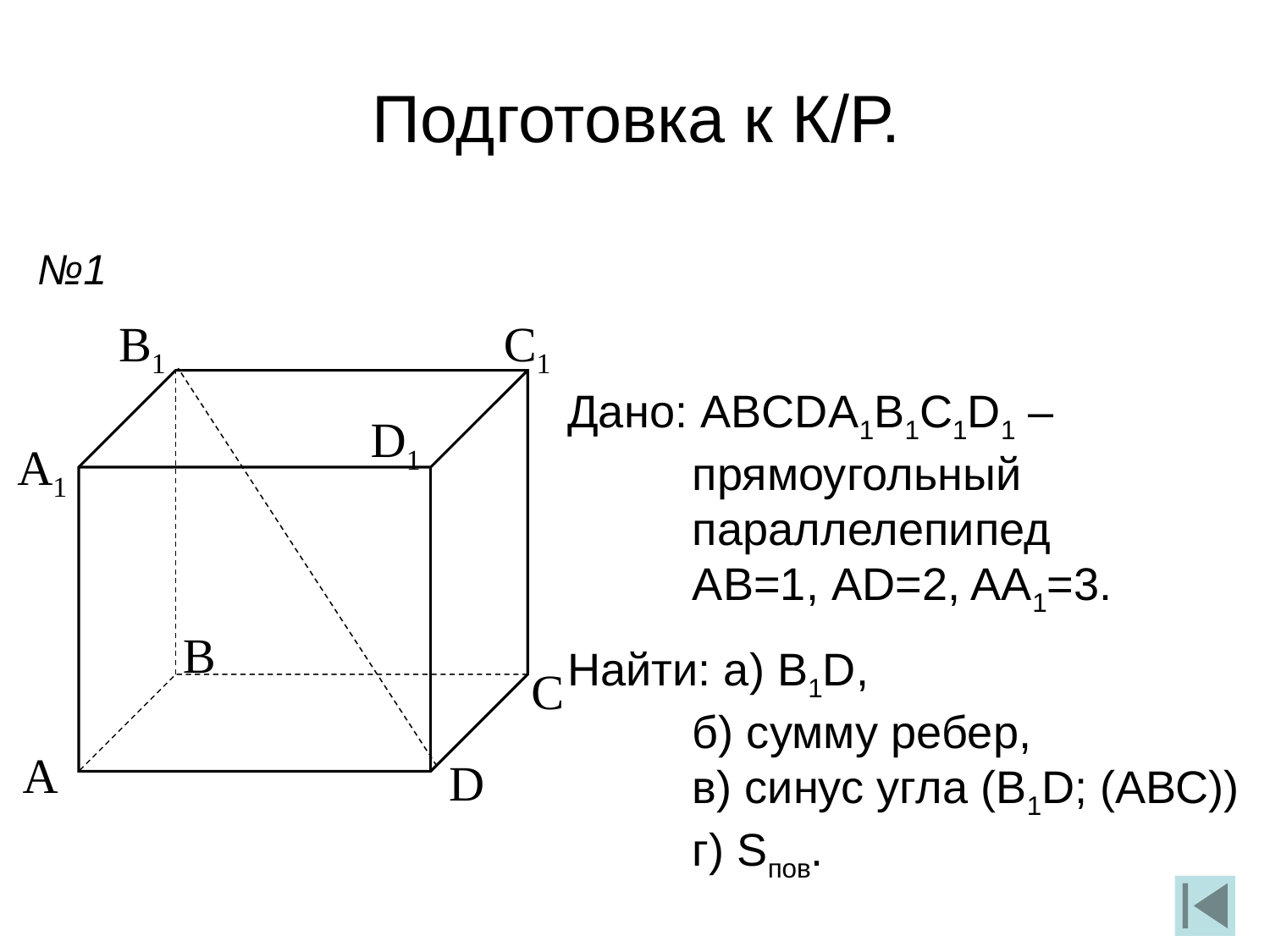

Подготовка к К/Р.
№1
B1
C1

D1
А1
В
С
А
D

Дано: ABCDA1B1C1D1 – прямоугольный параллелепипед
АВ=1, AD=2, AA1=3.
Найти: а) B1D,
б) сумму ребер,
в) синус угла (B1D; (АВС))
г) Sпов.